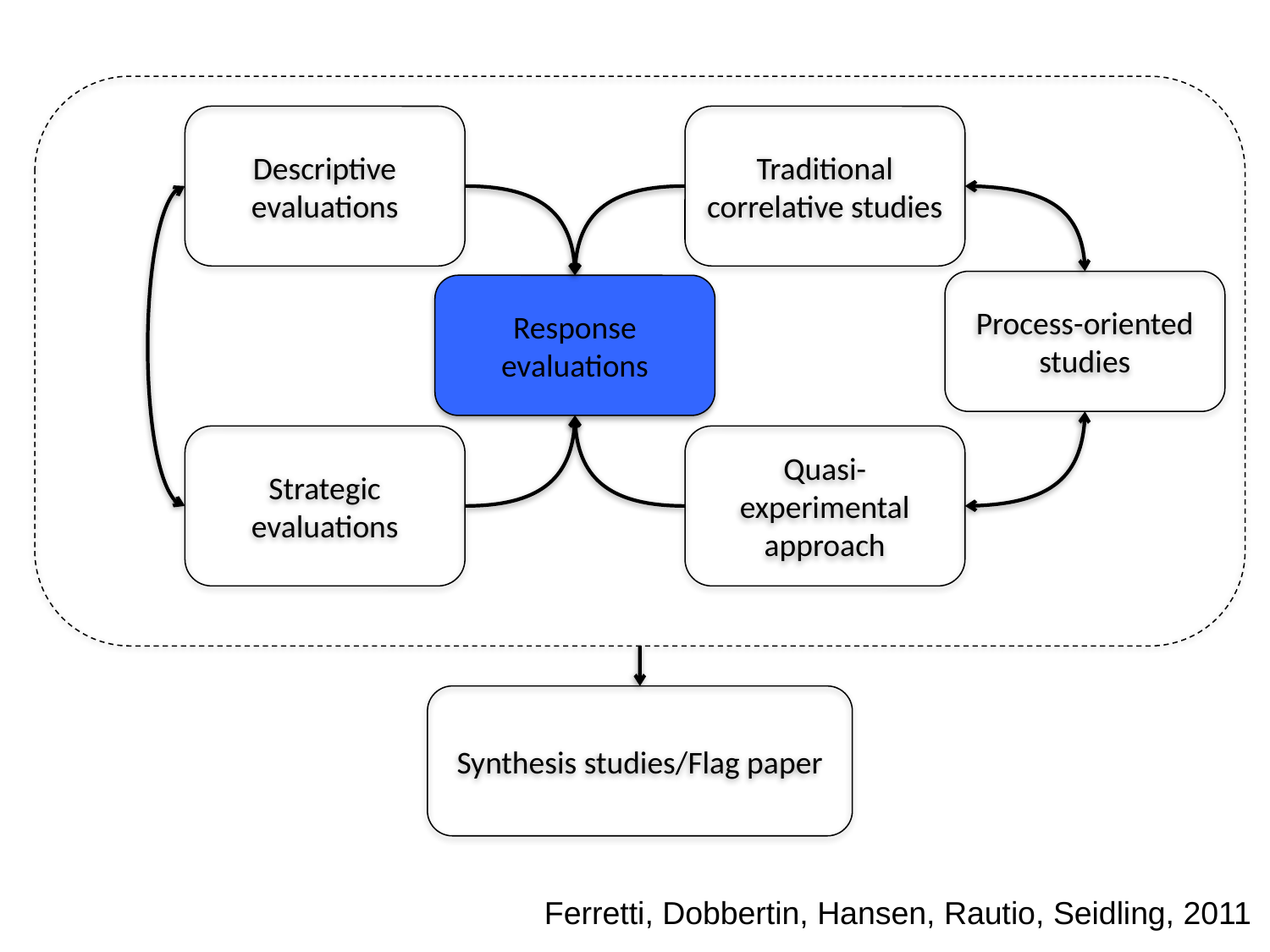

Descriptive evaluations
Traditional correlative studies
Process-oriented studies
Response
evaluations
Strategic evaluations
Quasi-experimental approach
Synthesis studies/Flag paper
Ferretti, Dobbertin, Hansen, Rautio, Seidling, 2011